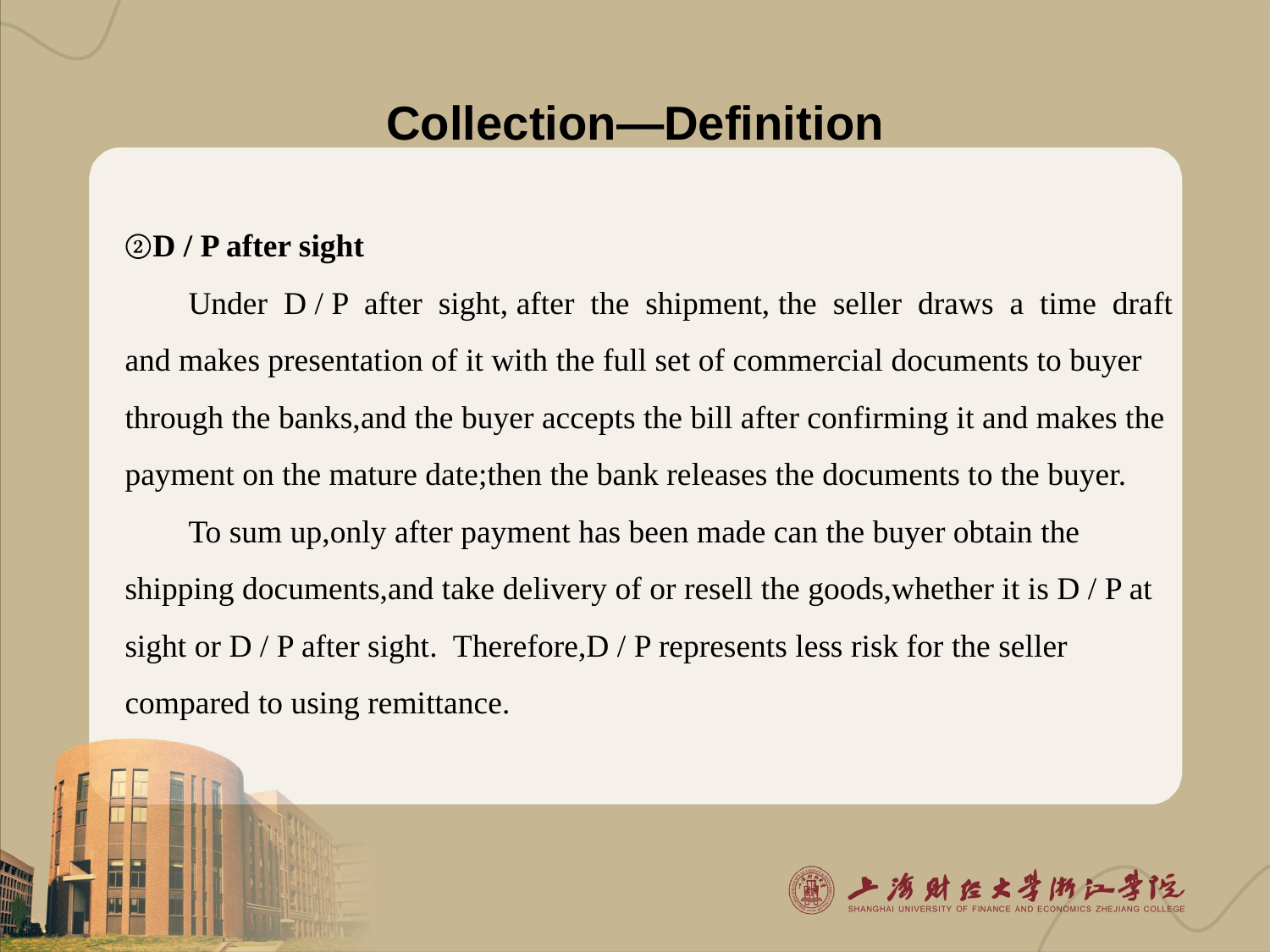

# Collection—Definition
②D / P after sight
Under  D / P  after  sight, after  the  shipment, the  seller  draws  a  time  draft  and makes presentation of it with the full set of commercial documents to buyer through the banks,and the buyer accepts the bill after confirming it and makes the payment on the mature date;then the bank releases the documents to the buyer.
To sum up,only after payment has been made can the buyer obtain the shipping documents,and take delivery of or resell the goods,whether it is D / P at sight or D / P after sight.  Therefore,D / P represents less risk for the seller compared to using remittance.